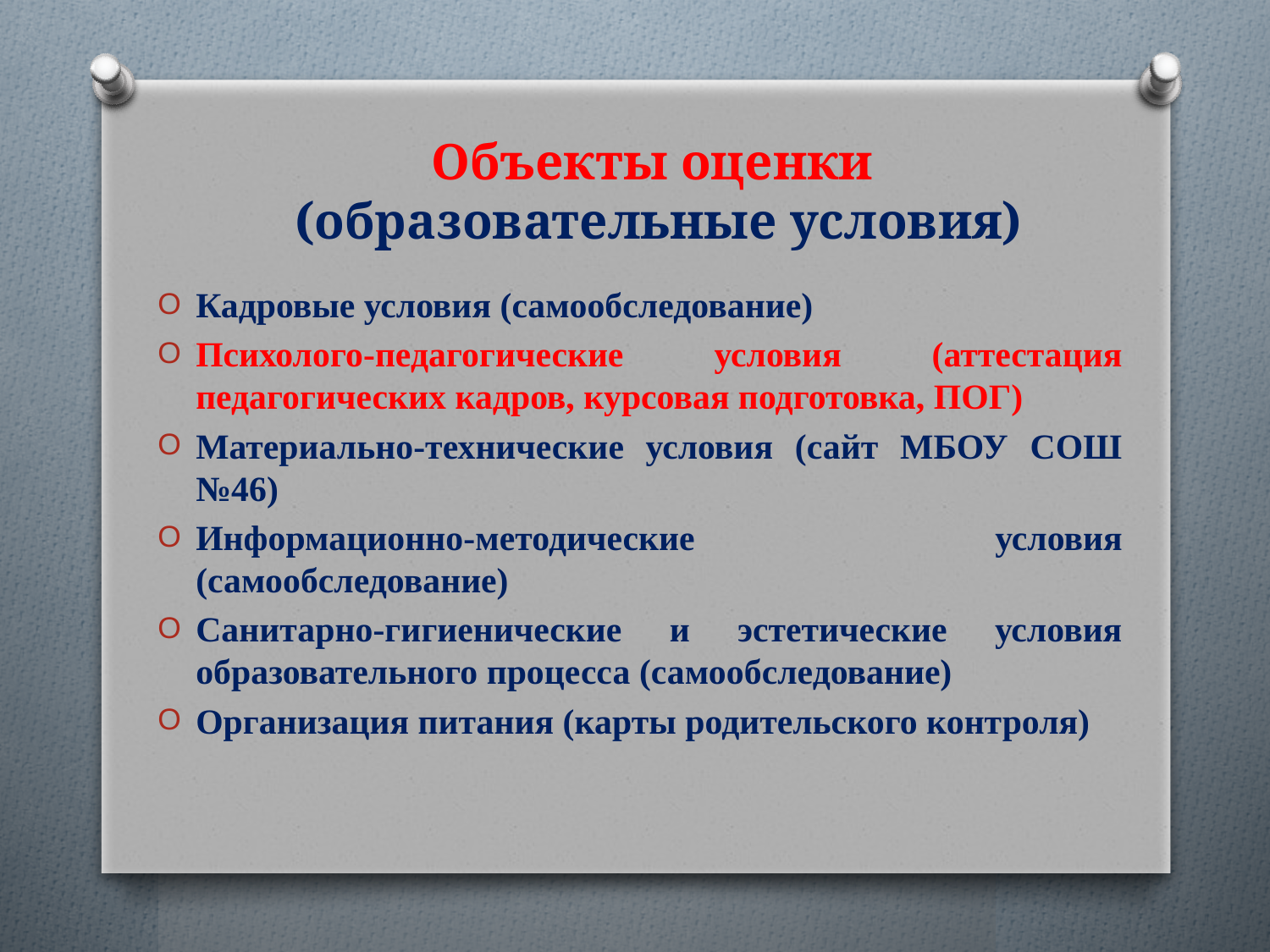

# Объекты оценки (образовательные условия)
Кадровые условия (самообследование)
Психолого-педагогические условия (аттестация педагогических кадров, курсовая подготовка, ПОГ)
Материально-технические условия (сайт МБОУ СОШ №46)
Информационно-методические условия (самообследование)
Санитарно-гигиенические и эстетические условия образовательного процесса (самообследование)
Организация питания (карты родительского контроля)